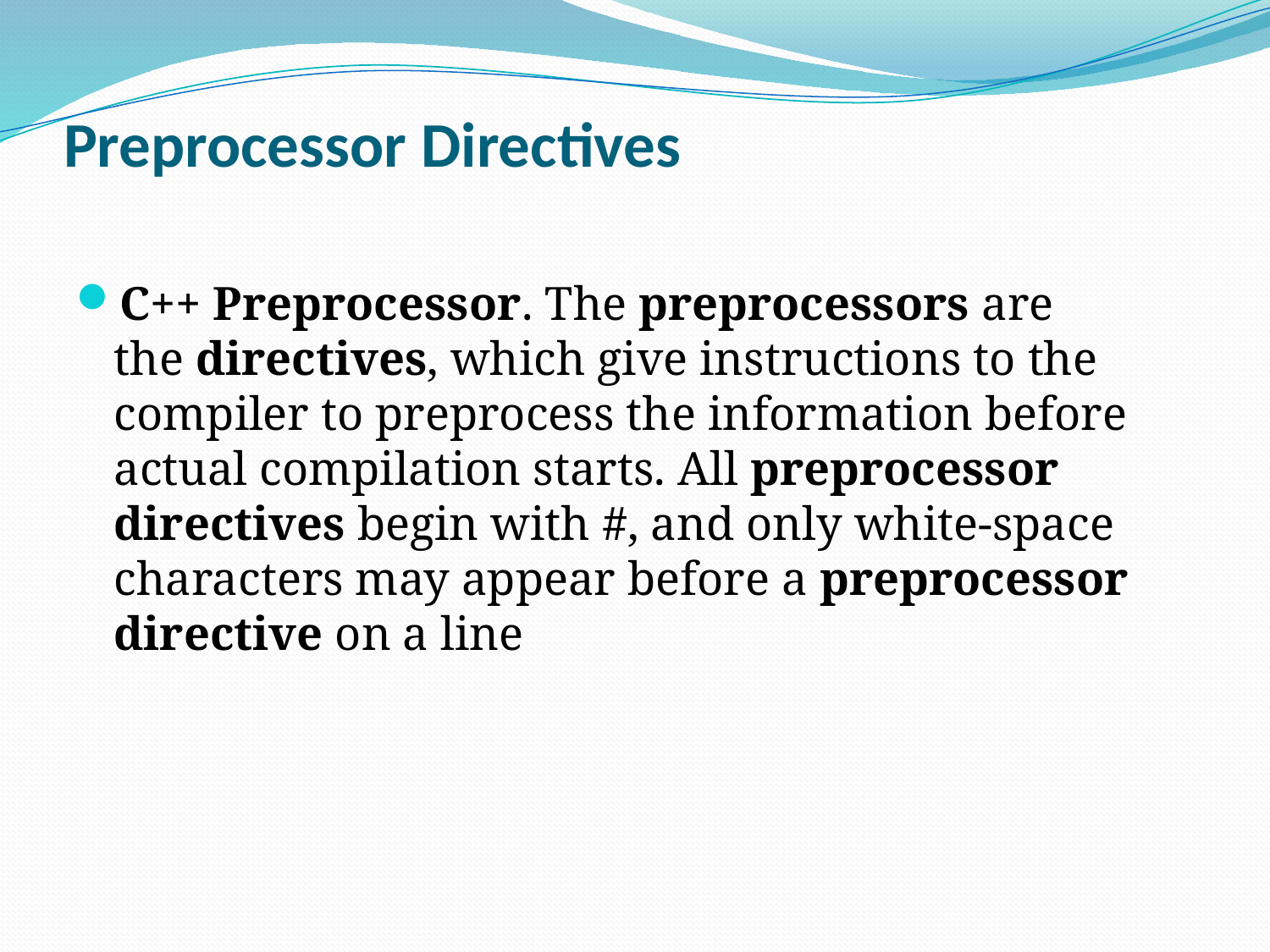

# Preprocessor Directives
C++ Preprocessor. The preprocessors are the directives, which give instructions to the compiler to preprocess the information before actual compilation starts. All preprocessor directives begin with #, and only white-space characters may appear before a preprocessor directive on a line